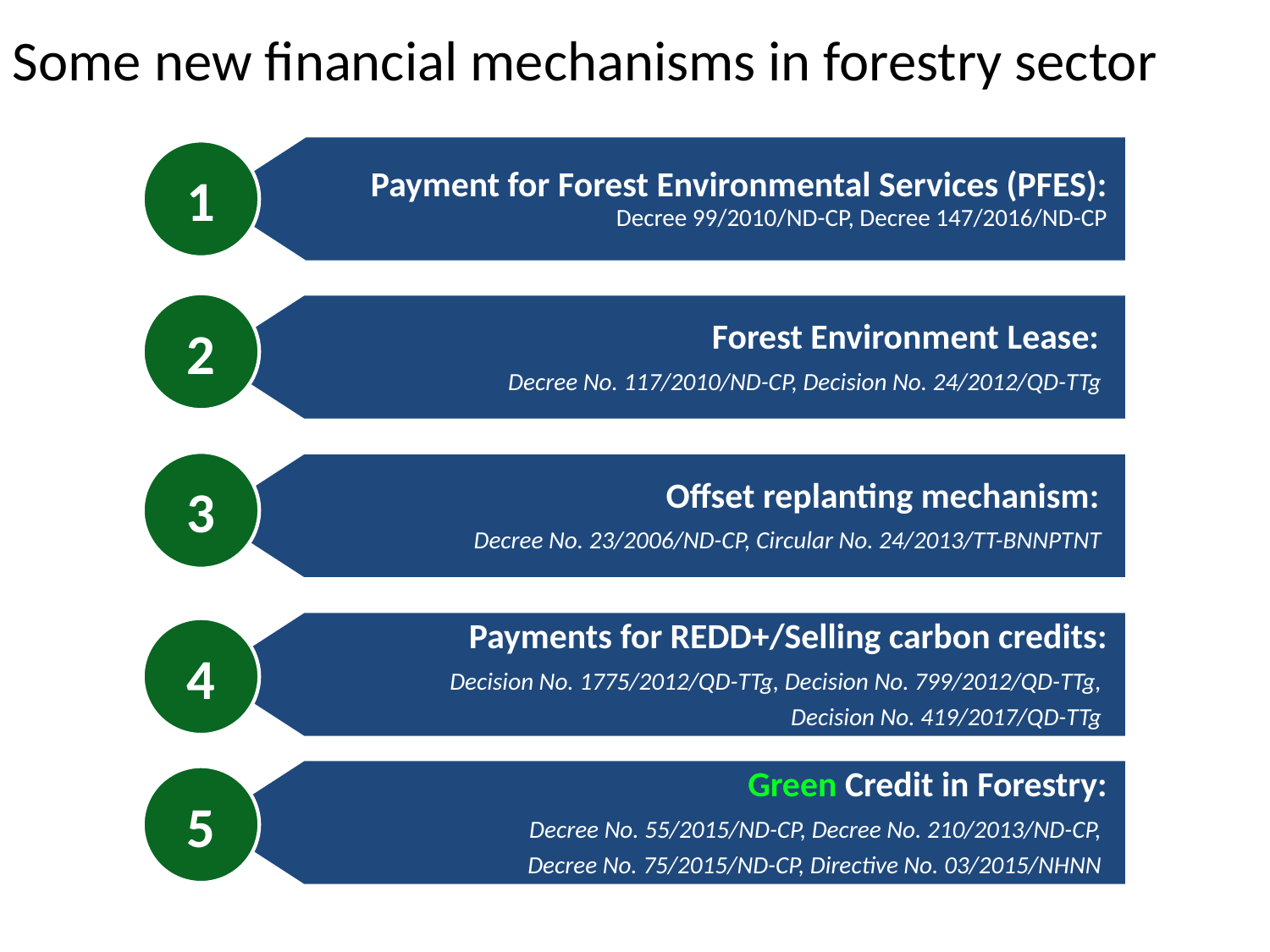

# Some new financial mechanisms in forestry sector
Payment for Forest Environmental Services (PFES): Decree 99/2010/ND-CP, Decree 147/2016/ND-CP
1
2
Forest Environment Lease:
Decree No. 117/2010/ND-CP, Decision No. 24/2012/QD-TTg
3
Offset replanting mechanism:
Decree No. 23/2006/ND-CP, Circular No. 24/2013/TT-BNNPTNT
Payments for REDD+/Selling carbon credits:
Decision No. 1775/2012/QD-TTg, Decision No. 799/2012/QD-TTg,
Decision No. 419/2017/QD-TTg
4
Green Credit in Forestry:
Decree No. 55/2015/ND-CP, Decree No. 210/2013/ND-CP,
Decree No. 75/2015/ND-CP, Directive No. 03/2015/NHNN
5